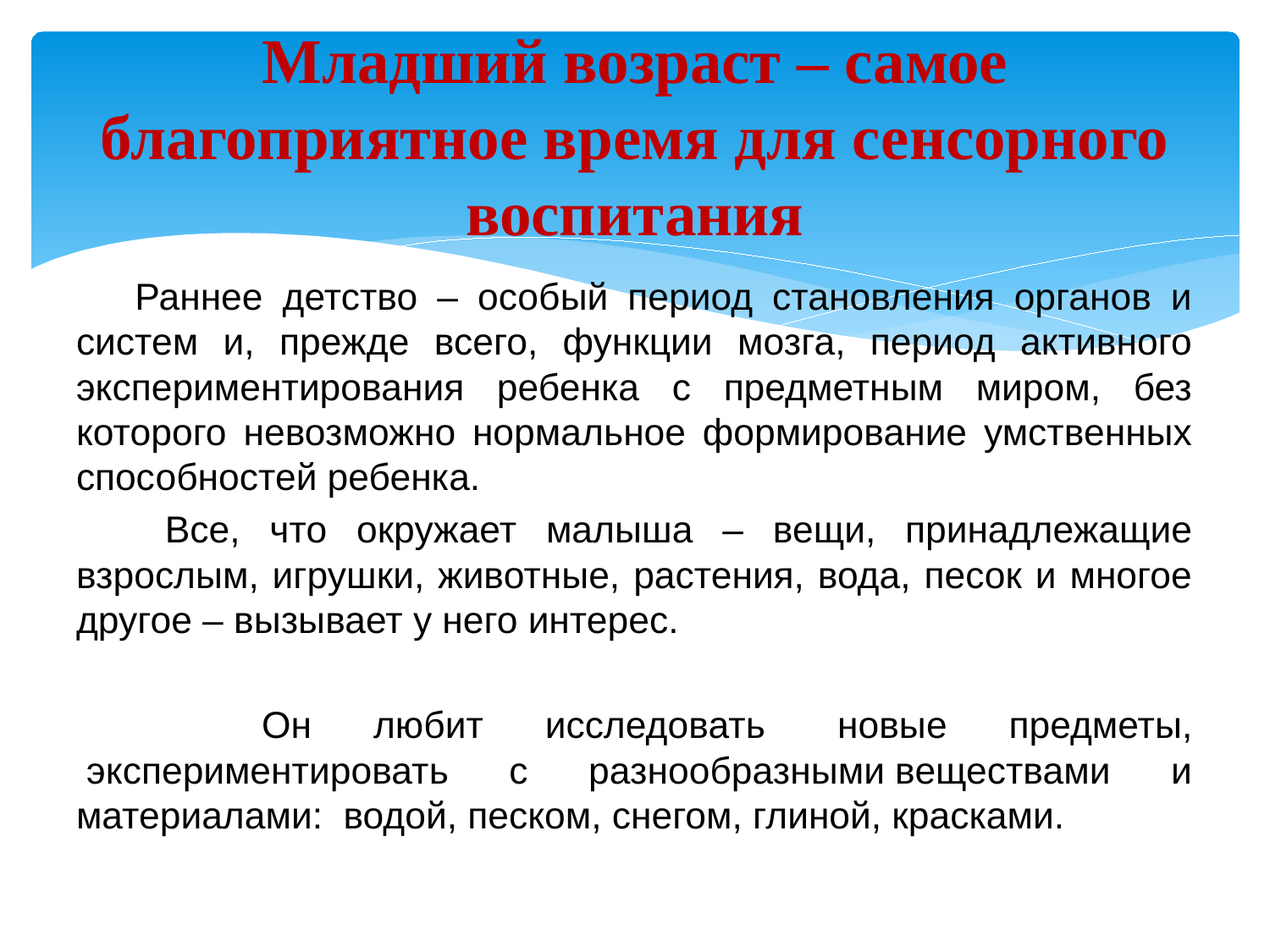

# Младший возраст – самое благоприятное время для сенсорного воспитания
   Раннее детство – особый период становления органов и систем и, прежде всего, функции мозга, период активного экспериментирования ребенка с предметным миром, без которого невозможно нормальное формирование умственных способностей ребенка.
   Все, что окружает малыша – вещи, принадлежащие взрослым, игрушки, животные, растения, вода, песок и многое другое – вызывает у него интерес.

   Он любит исследовать  новые предметы,  экспериментировать с разнообразными веществами и материалами:  водой, песком, снегом, глиной, красками.